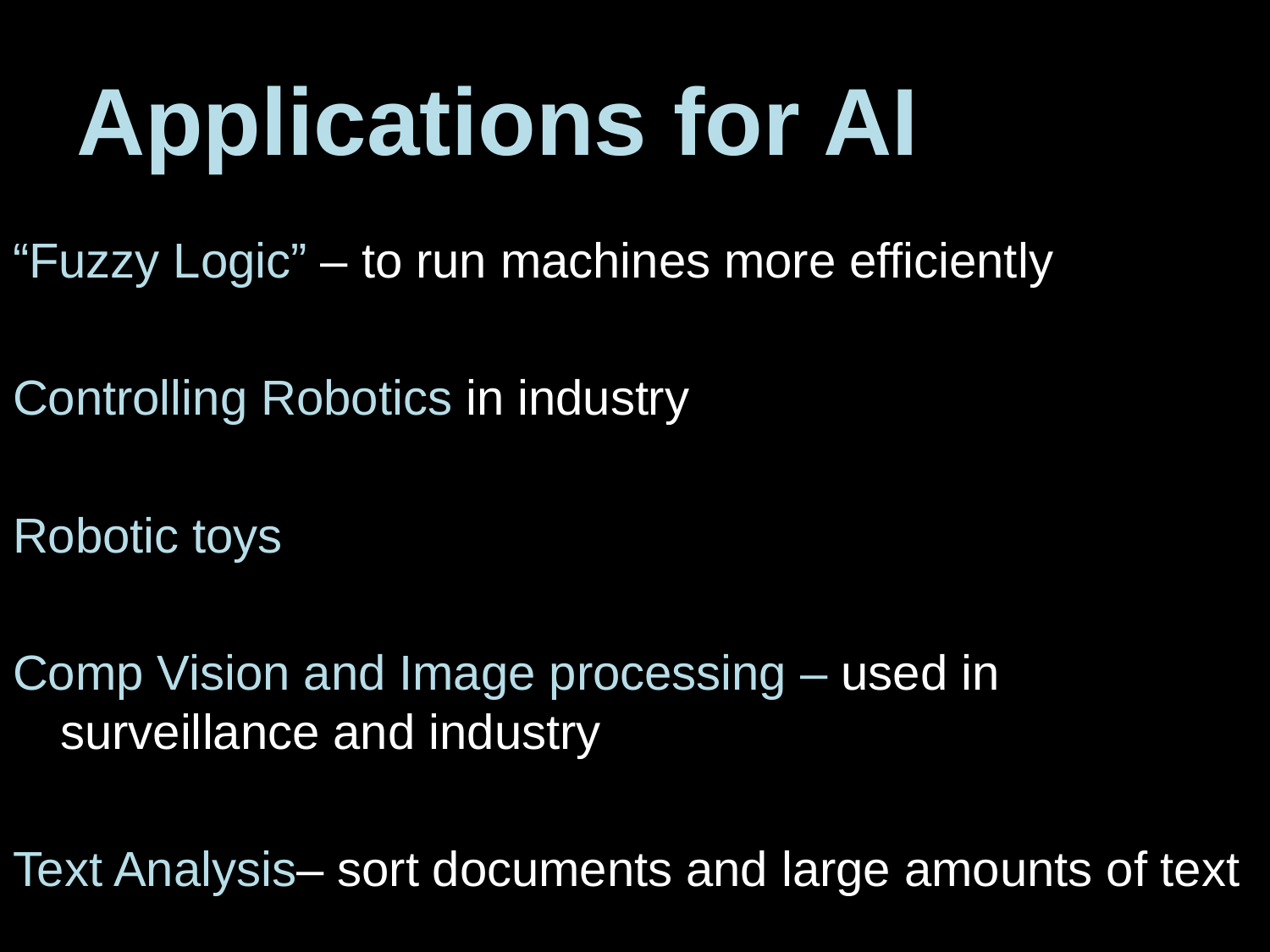

# Applications for AI
“Fuzzy Logic” – to run machines more efficiently

Controlling Robotics in industry

Robotic toys

Comp Vision and Image processing – used in surveillance and industry

Text Analysis– sort documents and large amounts of text